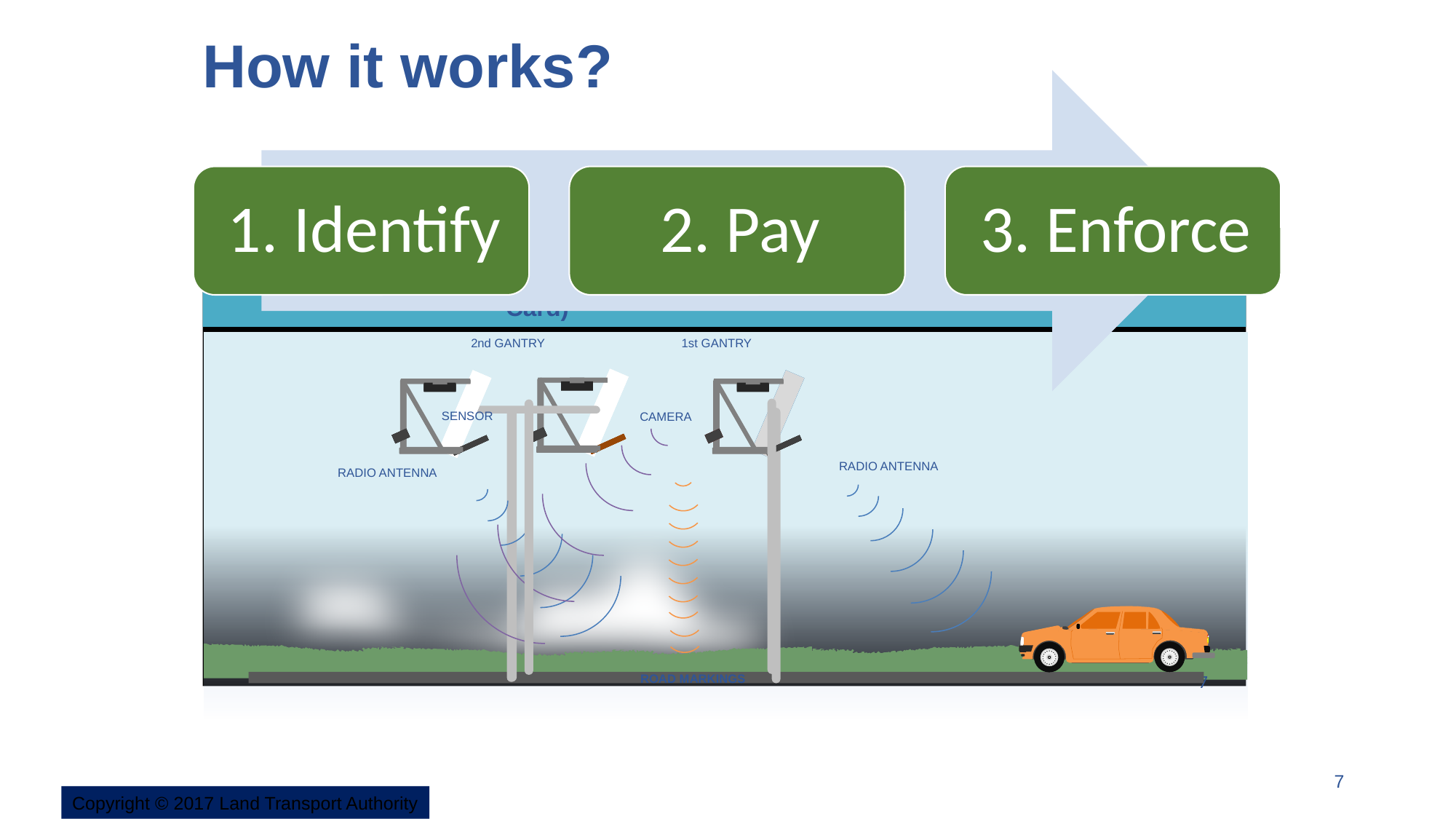

How it works?
1. Identify
2. Pay
3. Enforce

1
Identification
3
Verification
2
Debiting
(IU Smart Card)
4
Photo Capture
(Error / Violation)

2nd GANTRY
1st GANTRY

SENSOR
CAMERA

RADIO ANTENNA

RADIO ANTENNA

7
ROAD MARKINGS
7